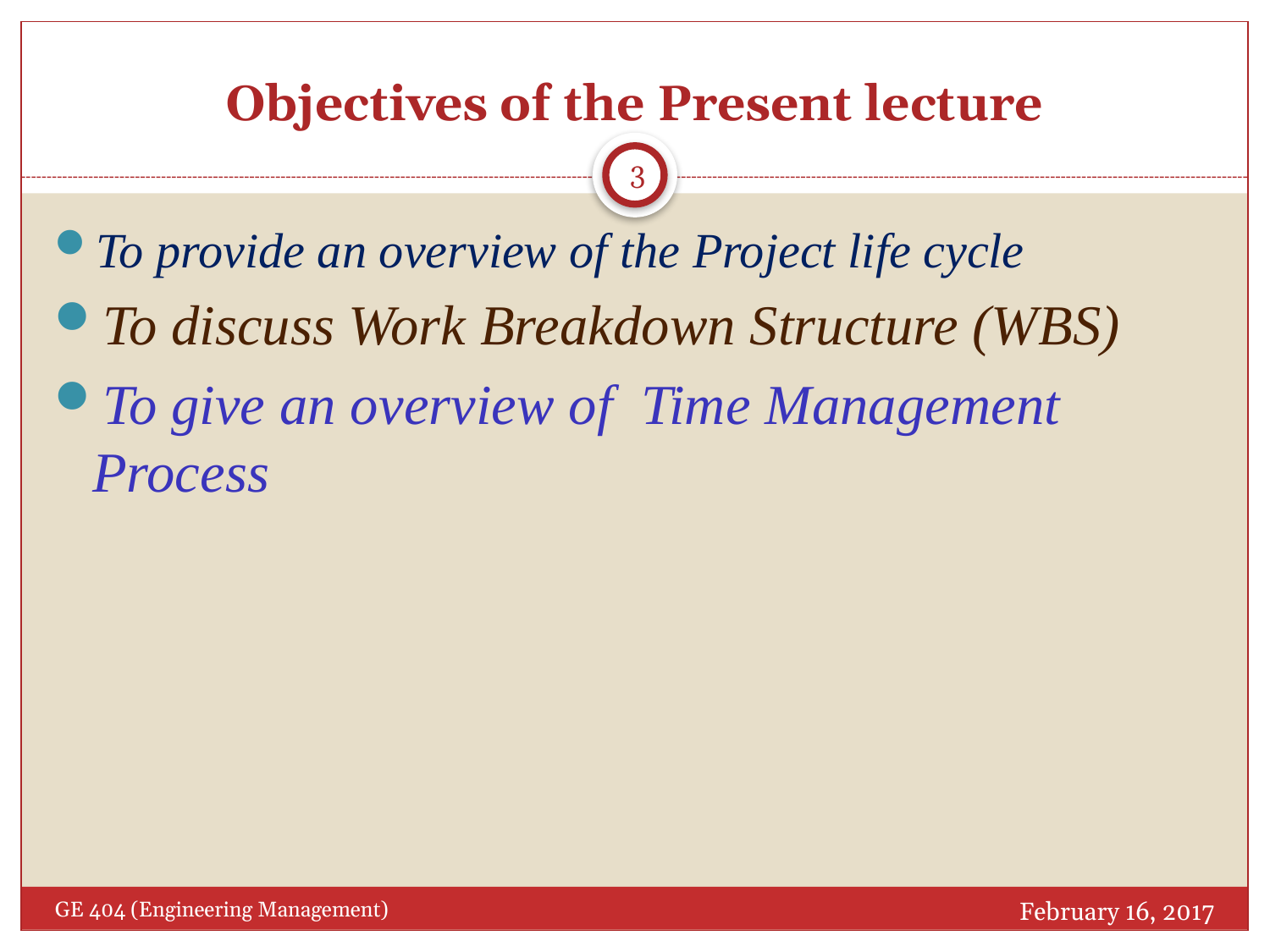

# Objectives of the Present lecture
3
To provide an overview of the Project life cycle
To discuss Work Breakdown Structure (WBS)
To give an overview of  Time Management Process
February 16, 2017
GE 404 (Engineering Management)